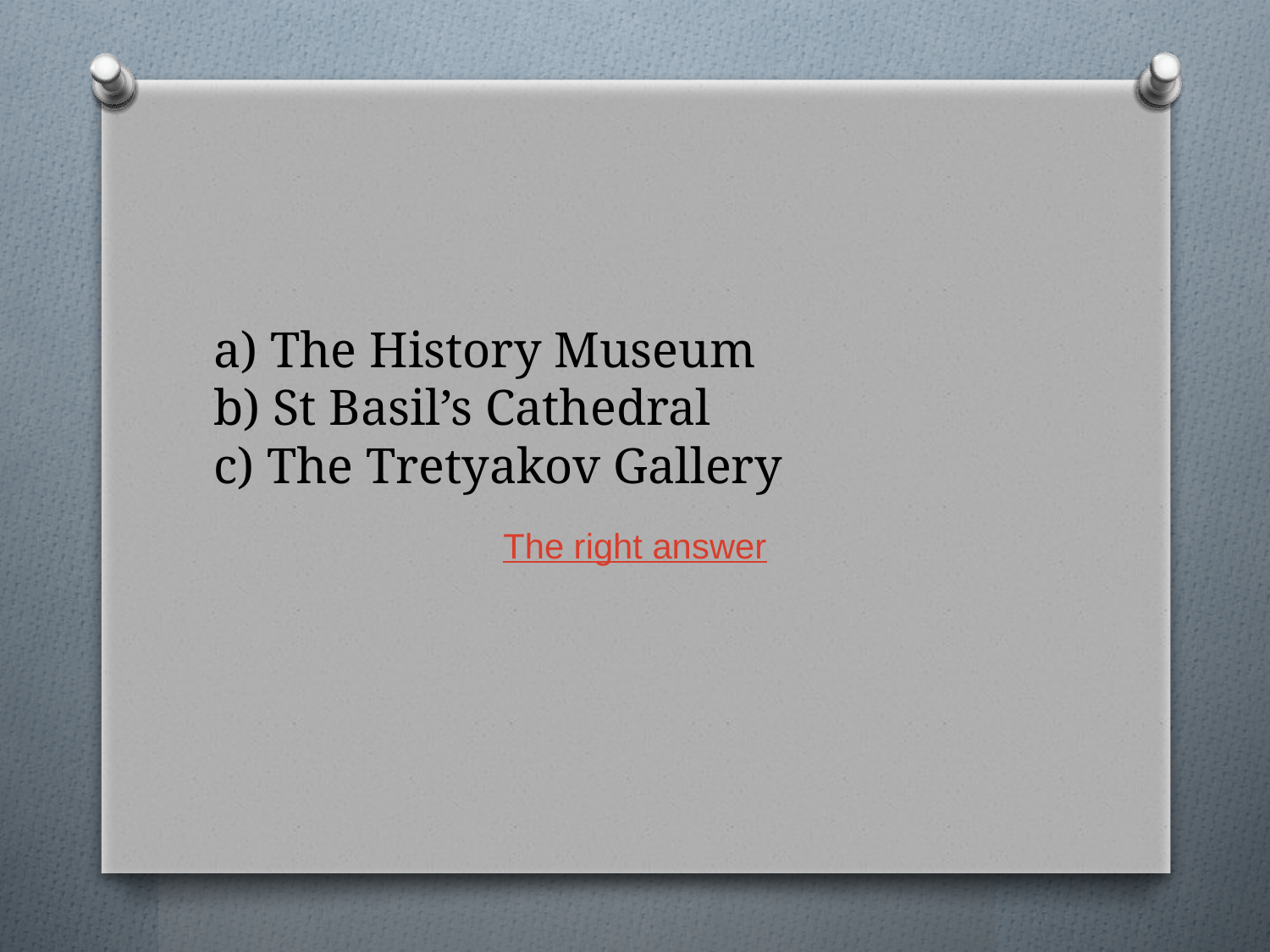

# a) The History Museum b) St Basil’s Cathedral c) The Tretyakov Gallery
The right answer